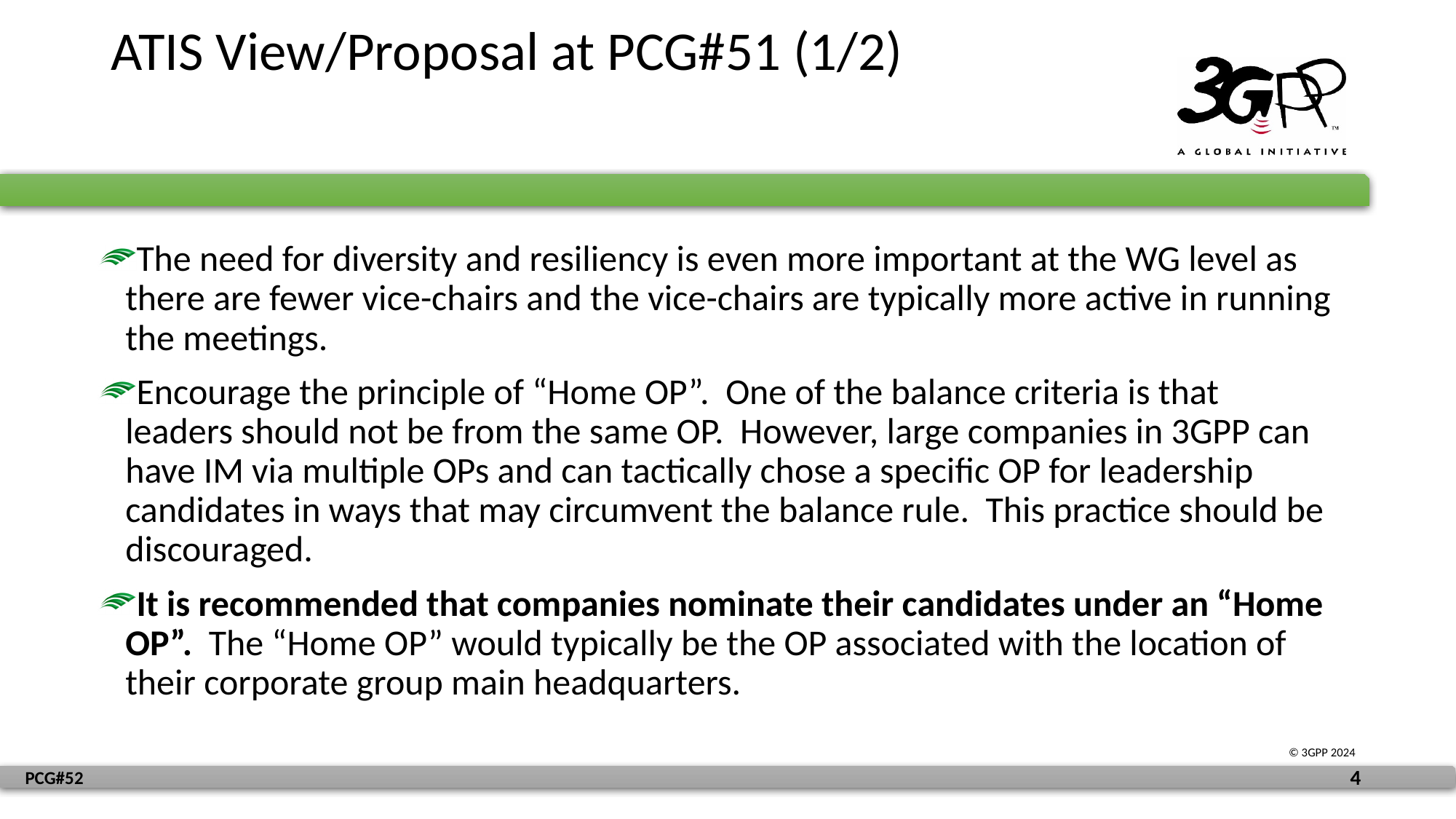

# ATIS View/Proposal at PCG#51 (1/2)
The need for diversity and resiliency is even more important at the WG level as there are fewer vice-chairs and the vice-chairs are typically more active in running the meetings.
Encourage the principle of “Home OP”.  One of the balance criteria is that leaders should not be from the same OP.  However, large companies in 3GPP can have IM via multiple OPs and can tactically chose a specific OP for leadership candidates in ways that may circumvent the balance rule.  This practice should be discouraged.
It is recommended that companies nominate their candidates under an “Home OP”.  The “Home OP” would typically be the OP associated with the location of their corporate group main headquarters.